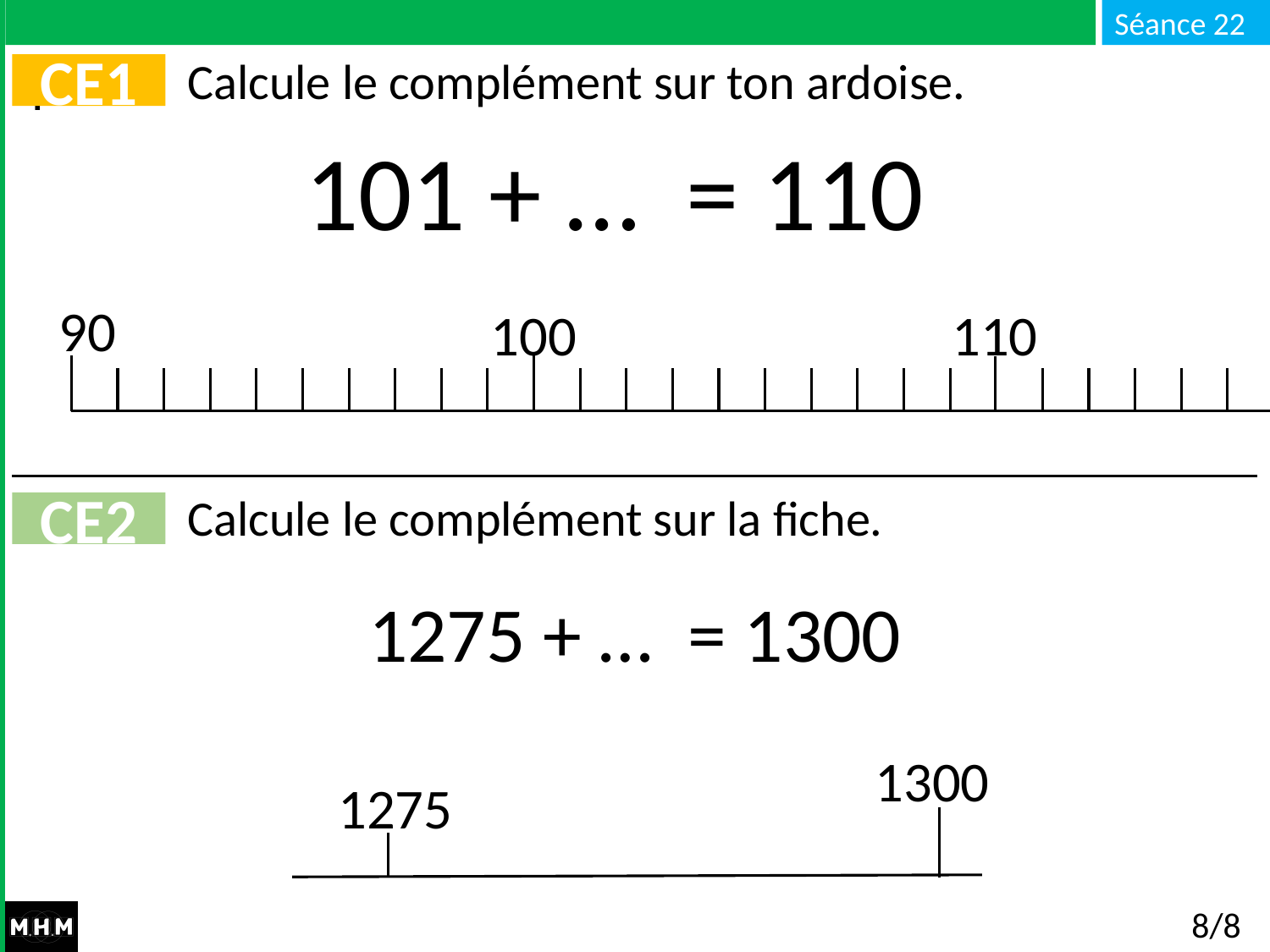

# Calcule le complément sur ton ardoise.
CE1
101 + …  = 110
90
100
110
Calcule le complément sur la fiche.
CE2
 1275 + …  = 1300
1300
1275
8/8